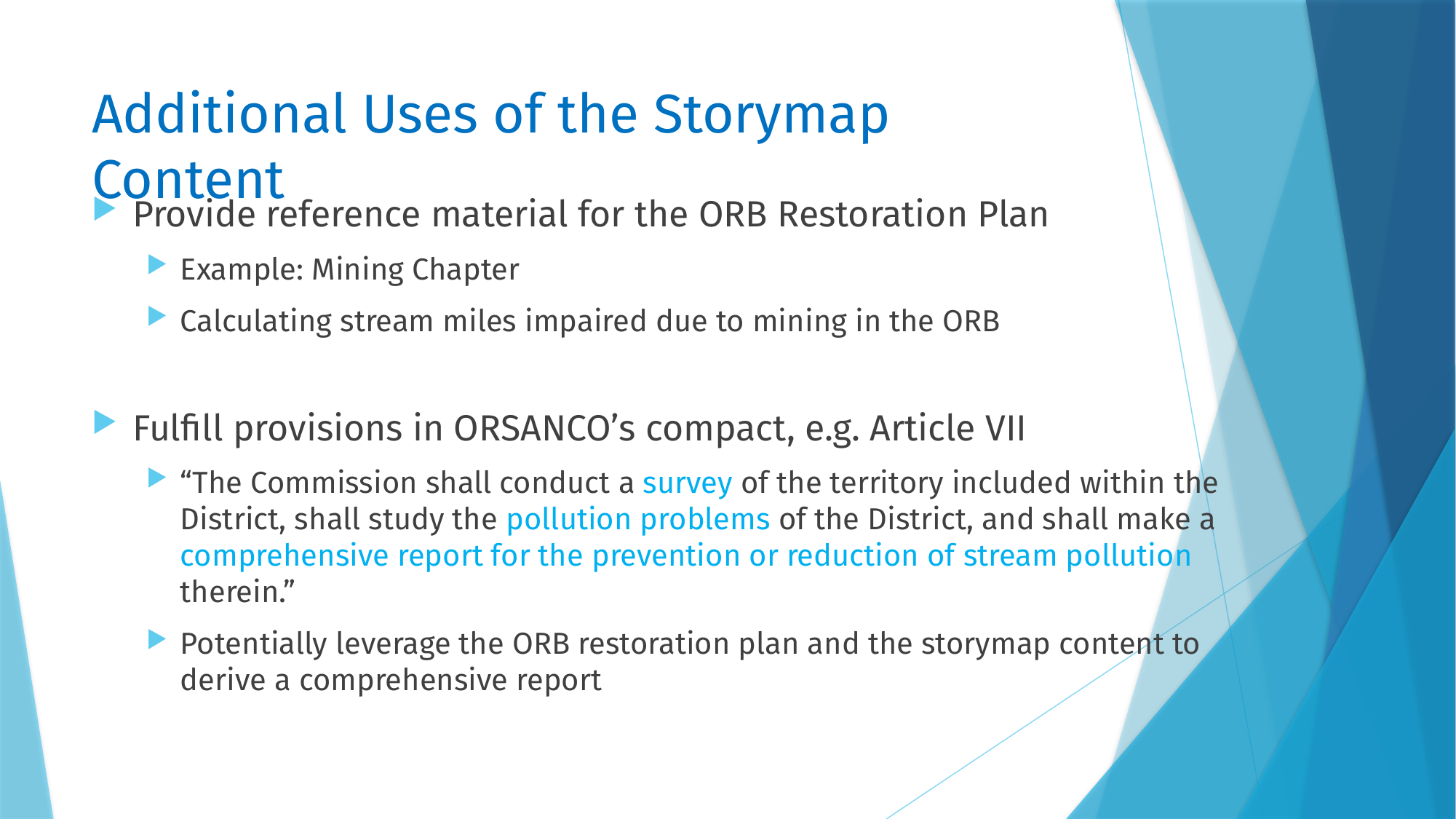

# Additional Uses of the Storymap Content
Provide reference material for the ORB Restoration Plan
Example: Mining Chapter
Calculating stream miles impaired due to mining in the ORB

Fulfill provisions in ORSANCO’s compact, e.g. Article VII
“The Commission shall conduct a survey of the territory included within the District, shall study the pollution problems of the District, and shall make a comprehensive report for the prevention or reduction of stream pollution therein.”
Potentially leverage the ORB restoration plan and the storymap content to derive a comprehensive report